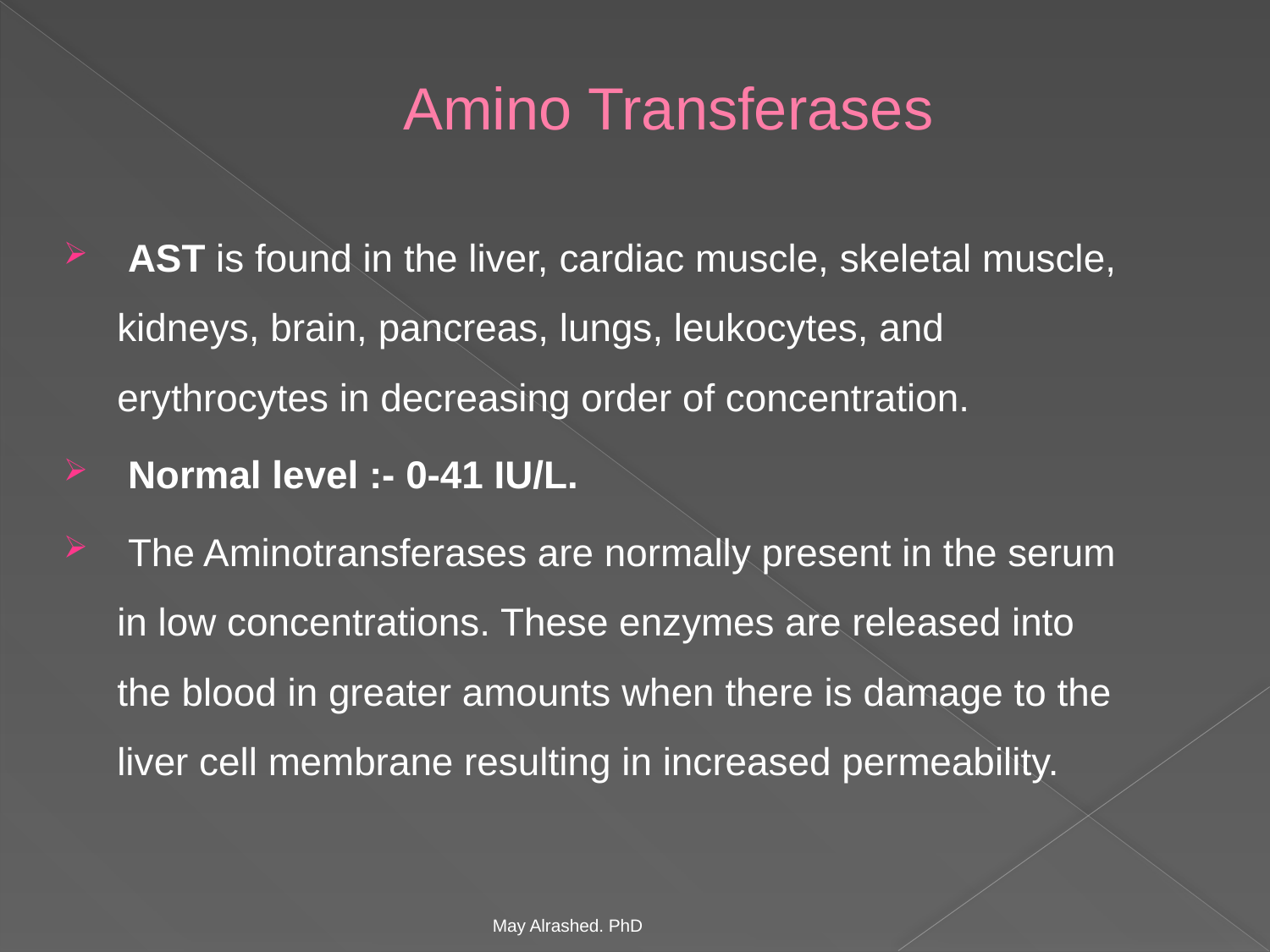

# Amino Transferases
 AST is found in the liver, cardiac muscle, skeletal muscle, kidneys, brain, pancreas, lungs, leukocytes, and erythrocytes in decreasing order of concentration.
 Normal level :- 0-41 IU/L.
 The Aminotransferases are normally present in the serum in low concentrations. These enzymes are released into the blood in greater amounts when there is damage to the liver cell membrane resulting in increased permeability.

May Alrashed. PhD